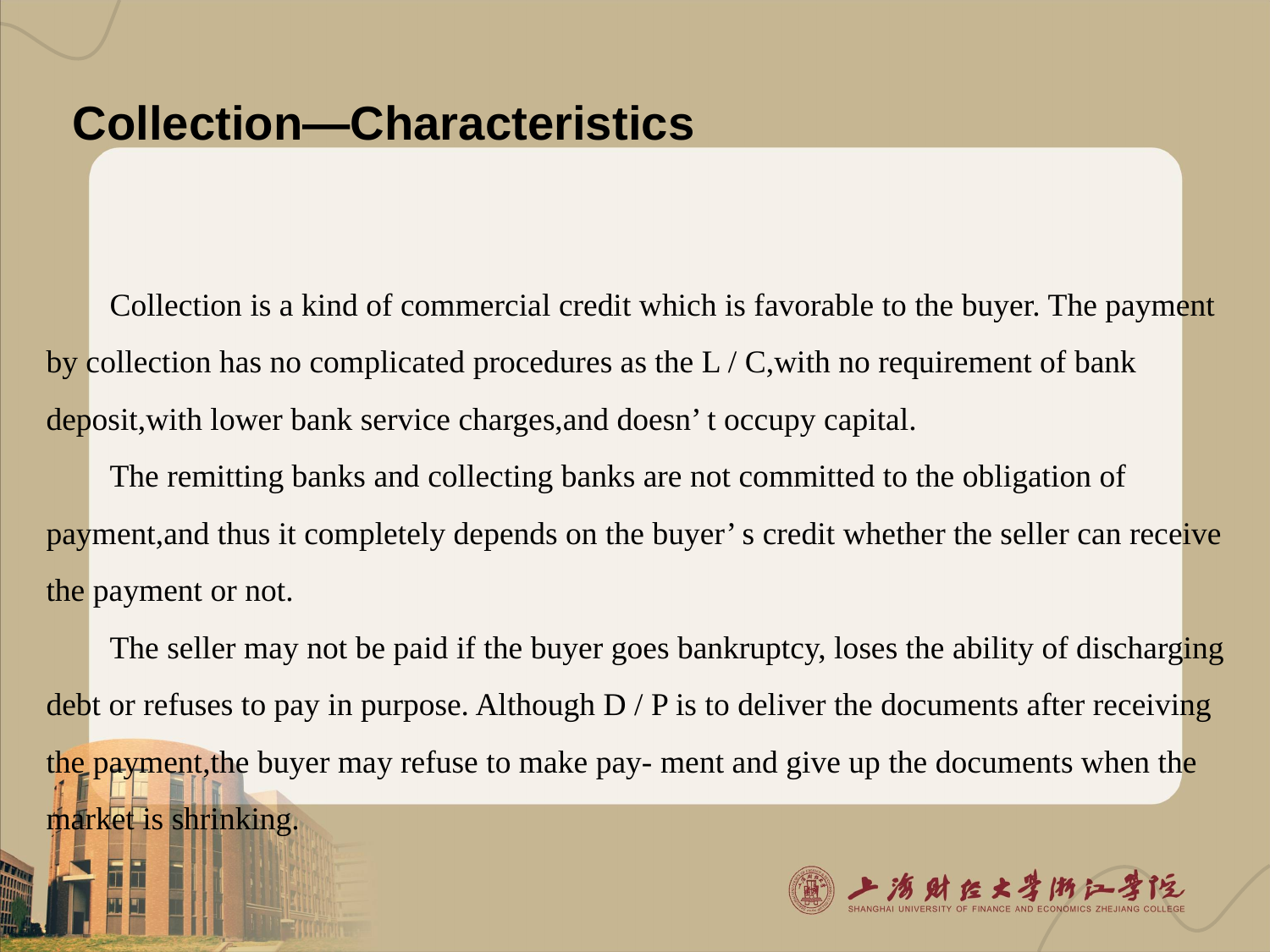

# Collection—Characteristics
Collection is a kind of commercial credit which is favorable to the buyer. The payment by collection has no complicated procedures as the L / C,with no requirement of bank deposit,with lower bank service charges,and doesn’ t occupy capital.
The remitting banks and collecting banks are not committed to the obligation of payment,and thus it completely depends on the buyer’ s credit whether the seller can receive the payment or not.
The seller may not be paid if the buyer goes bankruptcy, loses the ability of discharging debt or refuses to pay in purpose. Although D / P is to deliver the documents after receiving the payment,the buyer may refuse to make pay- ment and give up the documents when the market is shrinking.